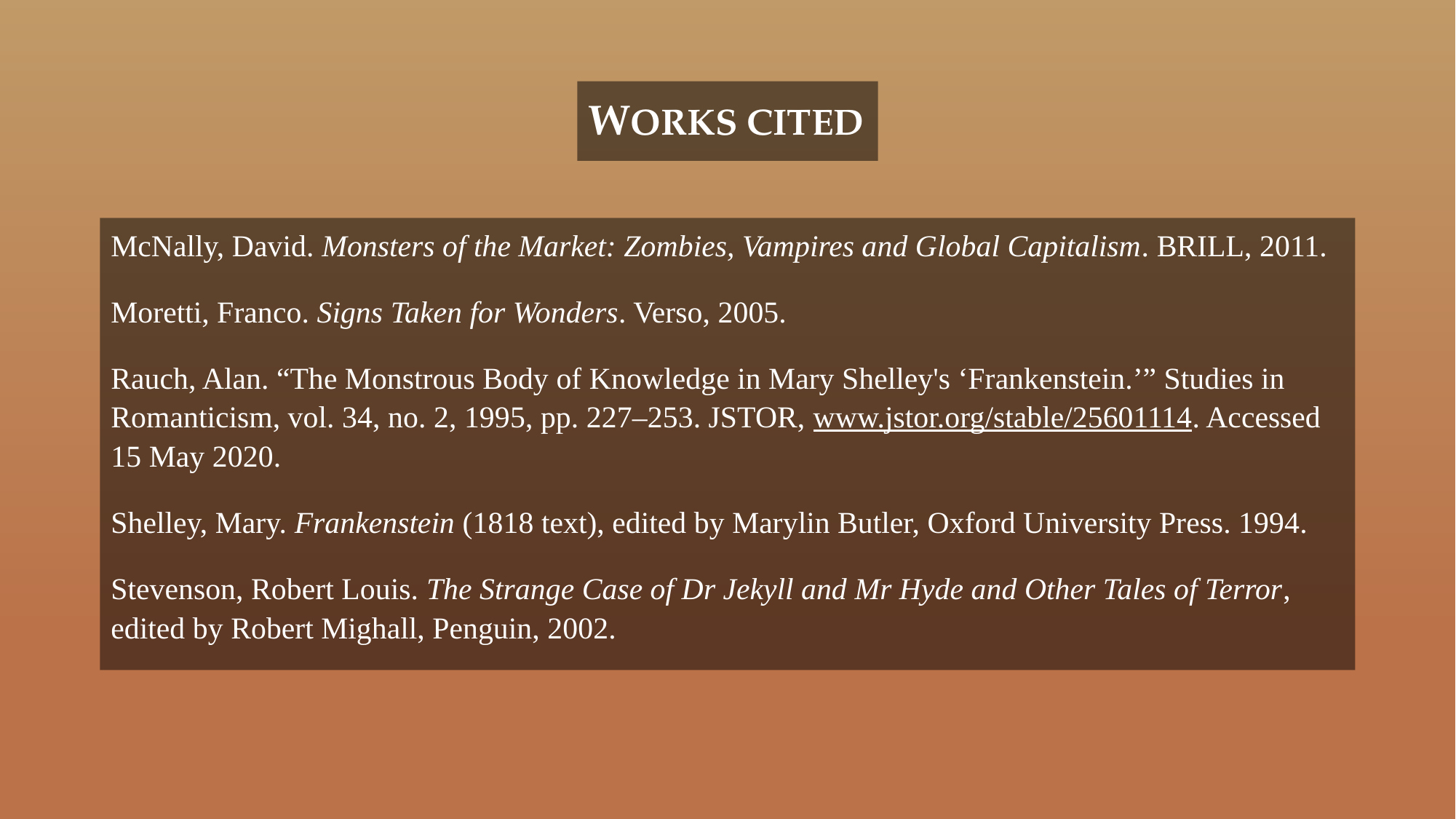

# WORKS CITED
McNally, David. Monsters of the Market: Zombies, Vampires and Global Capitalism. BRILL, 2011.
Moretti, Franco. Signs Taken for Wonders. Verso, 2005.
Rauch, Alan. “The Monstrous Body of Knowledge in Mary Shelley's ‘Frankenstein.’” Studies in Romanticism, vol. 34, no. 2, 1995, pp. 227–253. JSTOR, www.jstor.org/stable/25601114. Accessed 15 May 2020.
Shelley, Mary. Frankenstein (1818 text), edited by Marylin Butler, Oxford University Press. 1994.
Stevenson, Robert Louis. The Strange Case of Dr Jekyll and Mr Hyde and Other Tales of Terror, edited by Robert Mighall, Penguin, 2002.